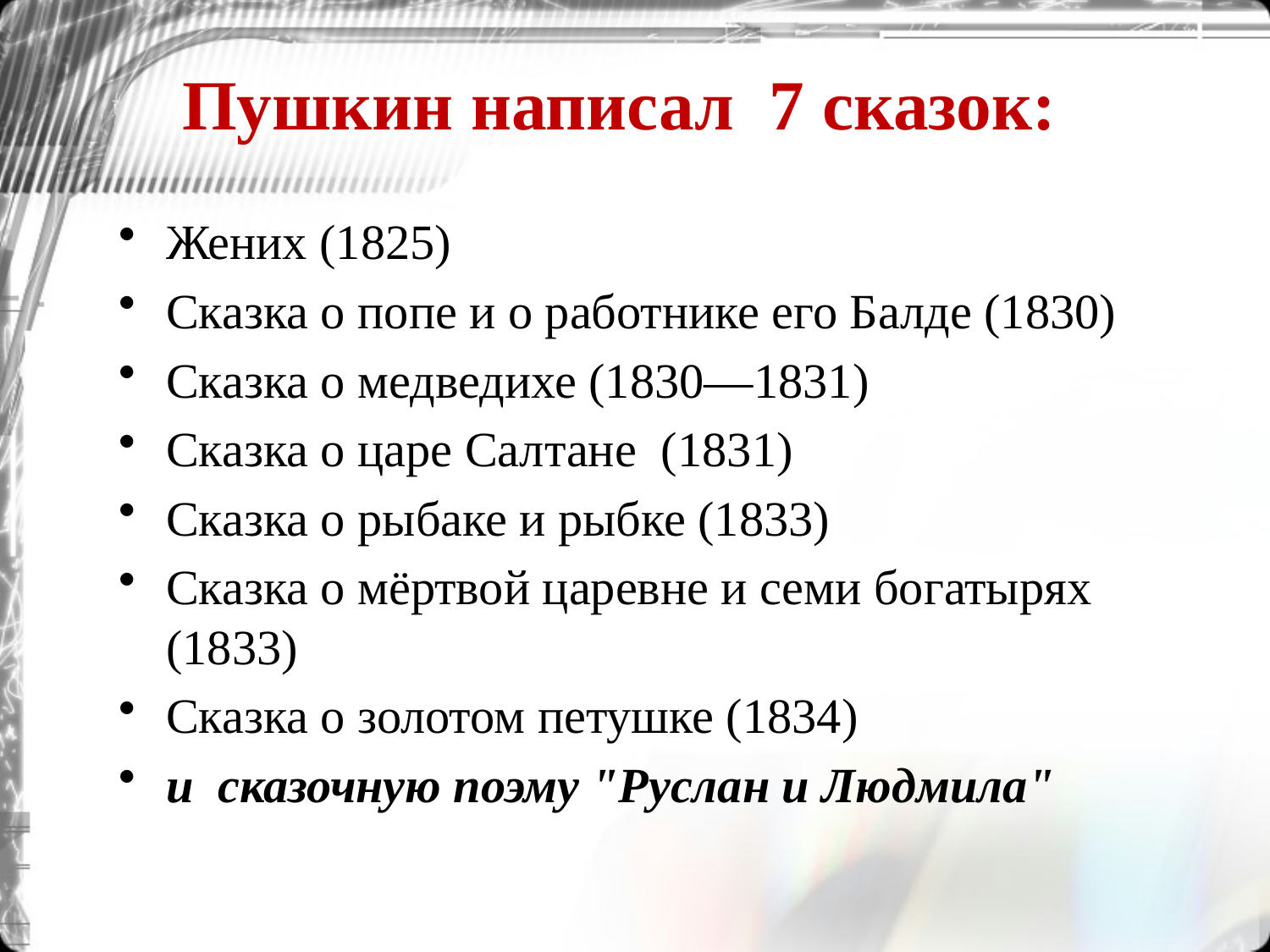

# Пушкин написал  7 сказок:

Жених (1825)
Сказка о попе и о работнике его Балде (1830)
Сказка о медведихе (1830—1831)
Сказка о царе Салтане  (1831)
Сказка о рыбаке и рыбке (1833)
Сказка о мёртвой царевне и семи богатырях (1833)
Сказка о золотом петушке (1834)
и  сказочную поэму "Руслан и Людмила"